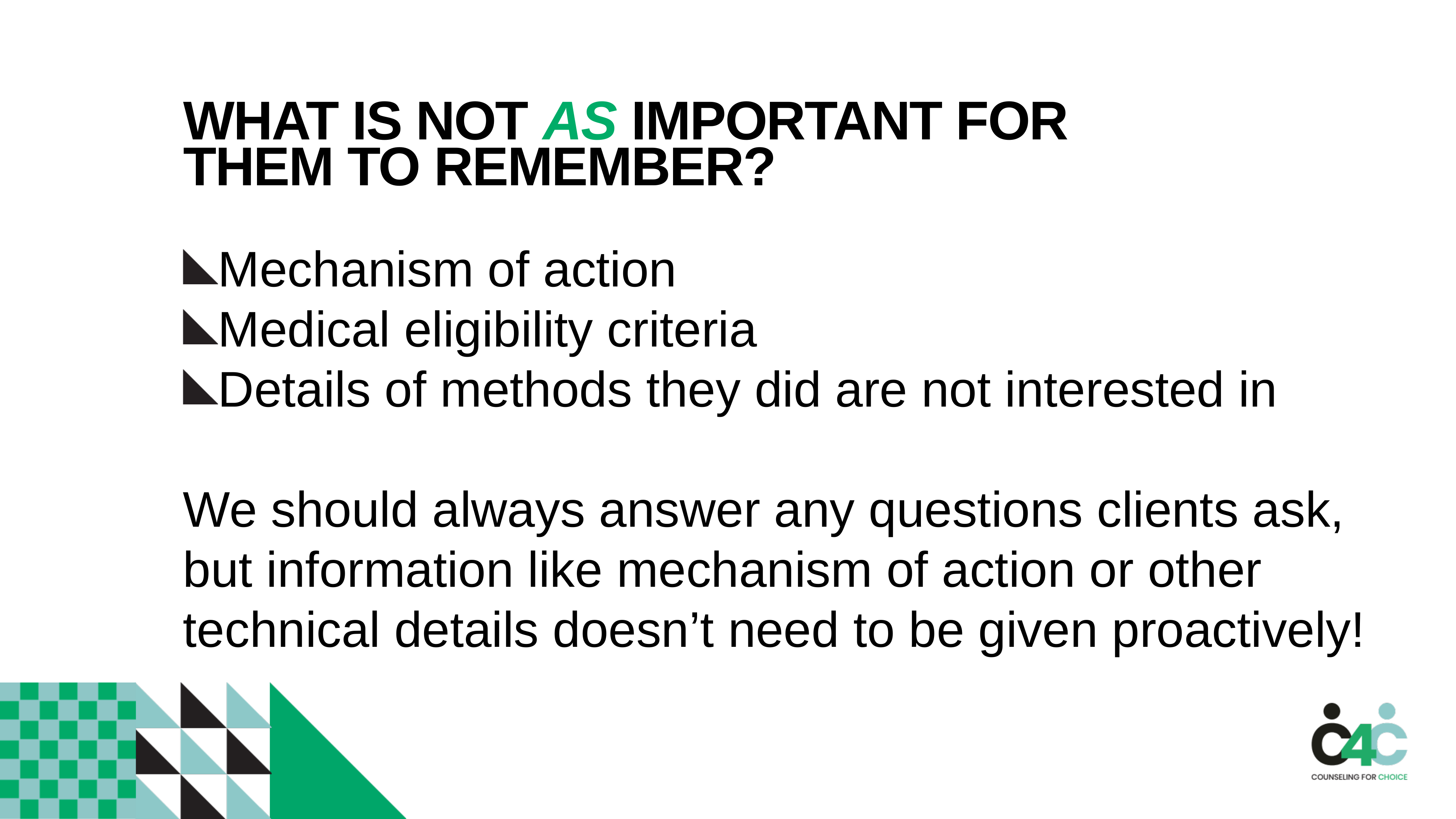

# What IS NOT AS IMPORTANT FOR THEM TO REMEMBER?

Mechanism of action
Medical eligibility criteria
Details of methods they did are not interested in

We should always answer any questions clients ask, but information like mechanism of action or other technical details doesn’t need to be given proactively!